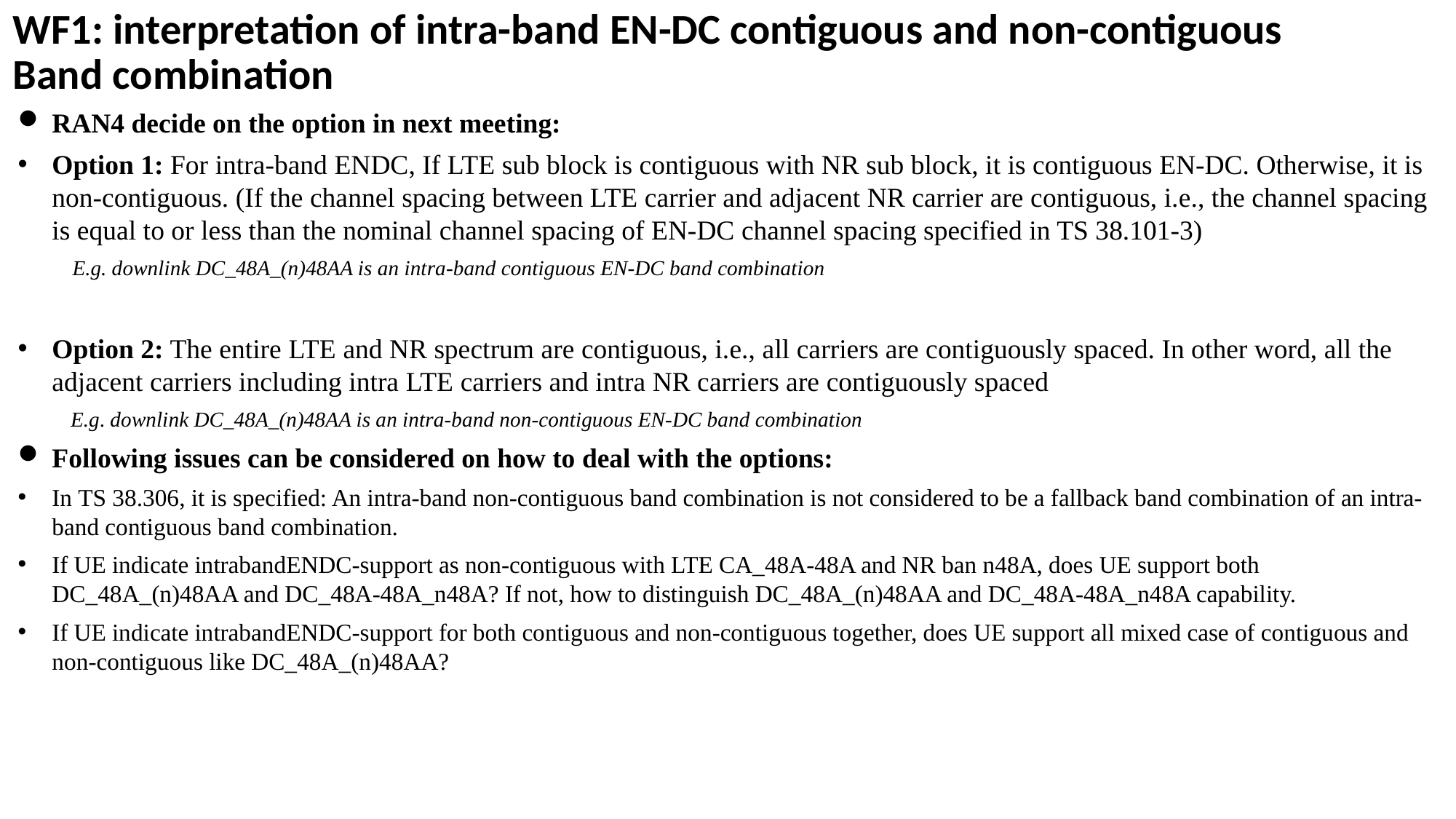

# WF1: interpretation of intra-band EN-DC contiguous and non-contiguous Band combination
RAN4 decide on the option in next meeting:
Option 1: For intra-band ENDC, If LTE sub block is contiguous with NR sub block, it is contiguous EN-DC. Otherwise, it is non-contiguous. (If the channel spacing between LTE carrier and adjacent NR carrier are contiguous, i.e., the channel spacing is equal to or less than the nominal channel spacing of EN-DC channel spacing specified in TS 38.101-3)
E.g. downlink DC_48A_(n)48AA is an intra-band contiguous EN-DC band combination

Option 2: The entire LTE and NR spectrum are contiguous, i.e., all carriers are contiguously spaced. In other word, all the adjacent carriers including intra LTE carriers and intra NR carriers are contiguously spaced
          E.g. downlink DC_48A_(n)48AA is an intra-band non-contiguous EN-DC band combination
Following issues can be considered on how to deal with the options:
In TS 38.306, it is specified: An intra-band non-contiguous band combination is not considered to be a fallback band combination of an intra-band contiguous band combination.
If UE indicate intrabandENDC-support as non-contiguous with LTE CA_48A-48A and NR ban n48A, does UE support both DC_48A_(n)48AA and DC_48A-48A_n48A? If not, how to distinguish DC_48A_(n)48AA and DC_48A-48A_n48A capability.
If UE indicate intrabandENDC-support for both contiguous and non-contiguous together, does UE support all mixed case of contiguous and non-contiguous like DC_48A_(n)48AA?